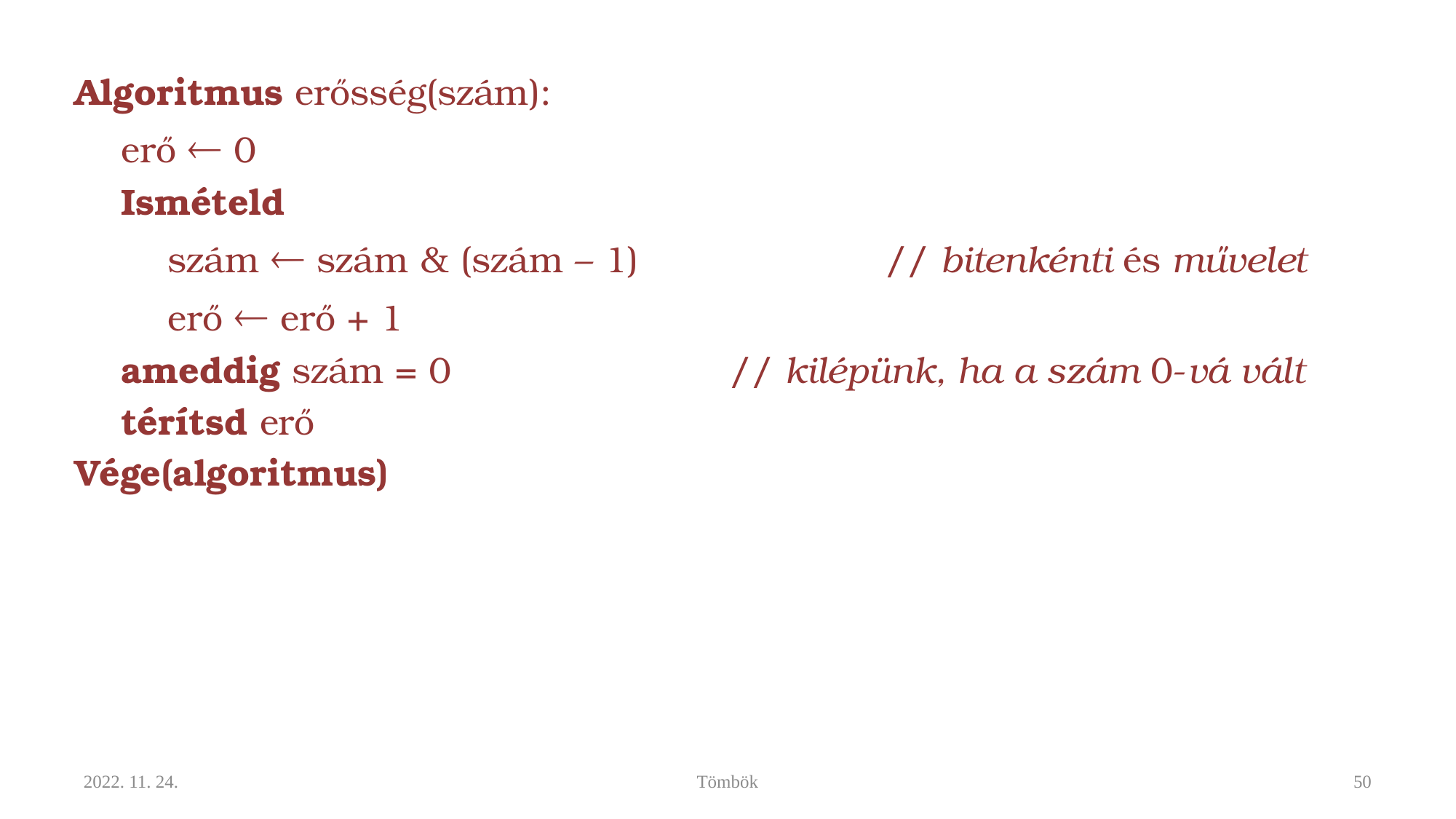

Algoritmus erősség(szám):
    erő ← 0
    Ismételd
        szám ← szám & (szám – 1)  		    // bitenkénti és művelet
        erő ← erő + 1
    ameddig szám = 0			// kilépünk, ha a szám 0-vá vált
    térítsd erő
Vége(algoritmus)
2022. 11. 24.
Tömbök
50